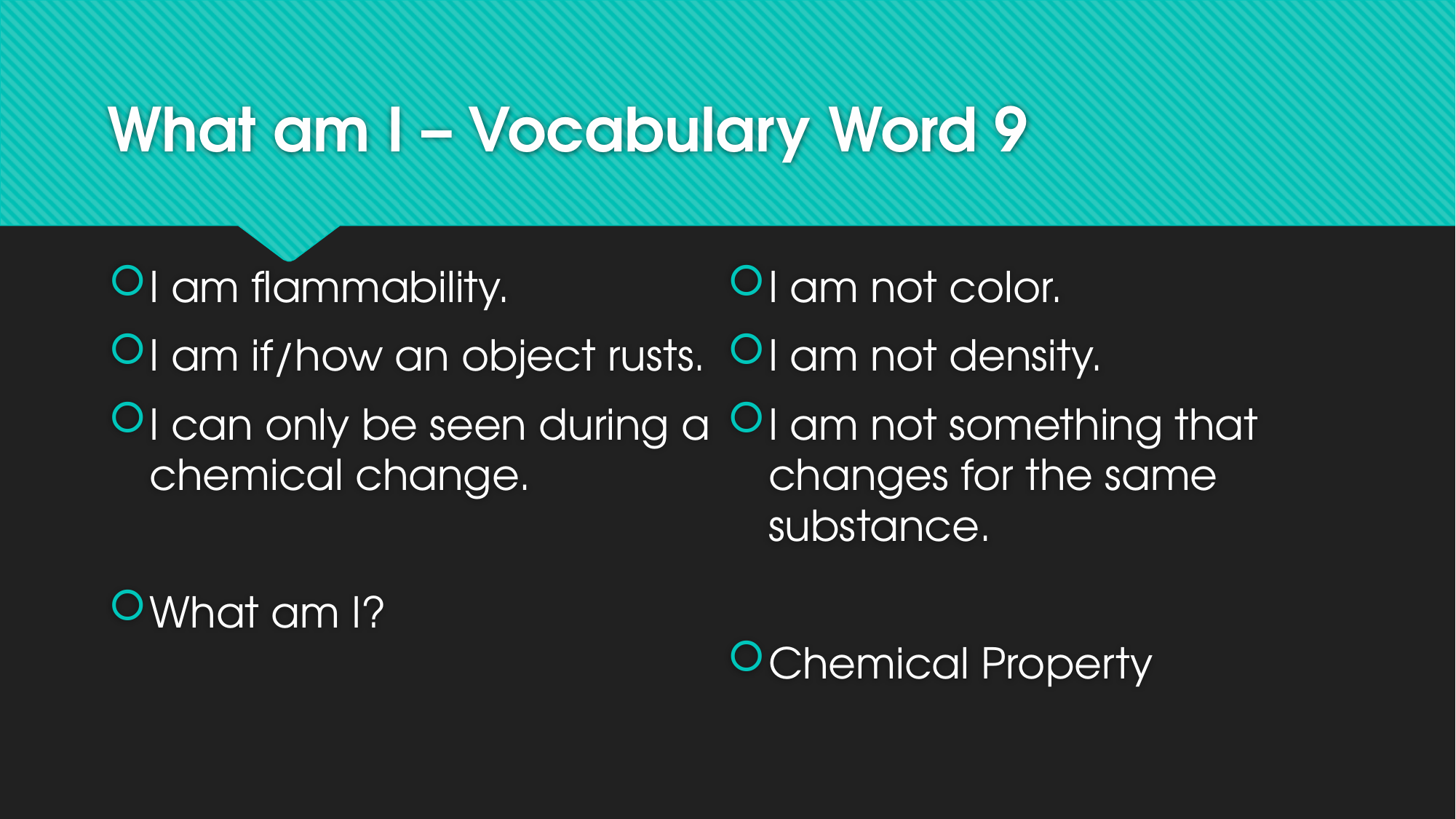

# What am I – Vocabulary Word 9
I am flammability.
I am if/how an object rusts.
I can only be seen during a chemical change.

What am I?

I am not color.
I am not density.
I am not something that changes for the same substance.

Chemical Property